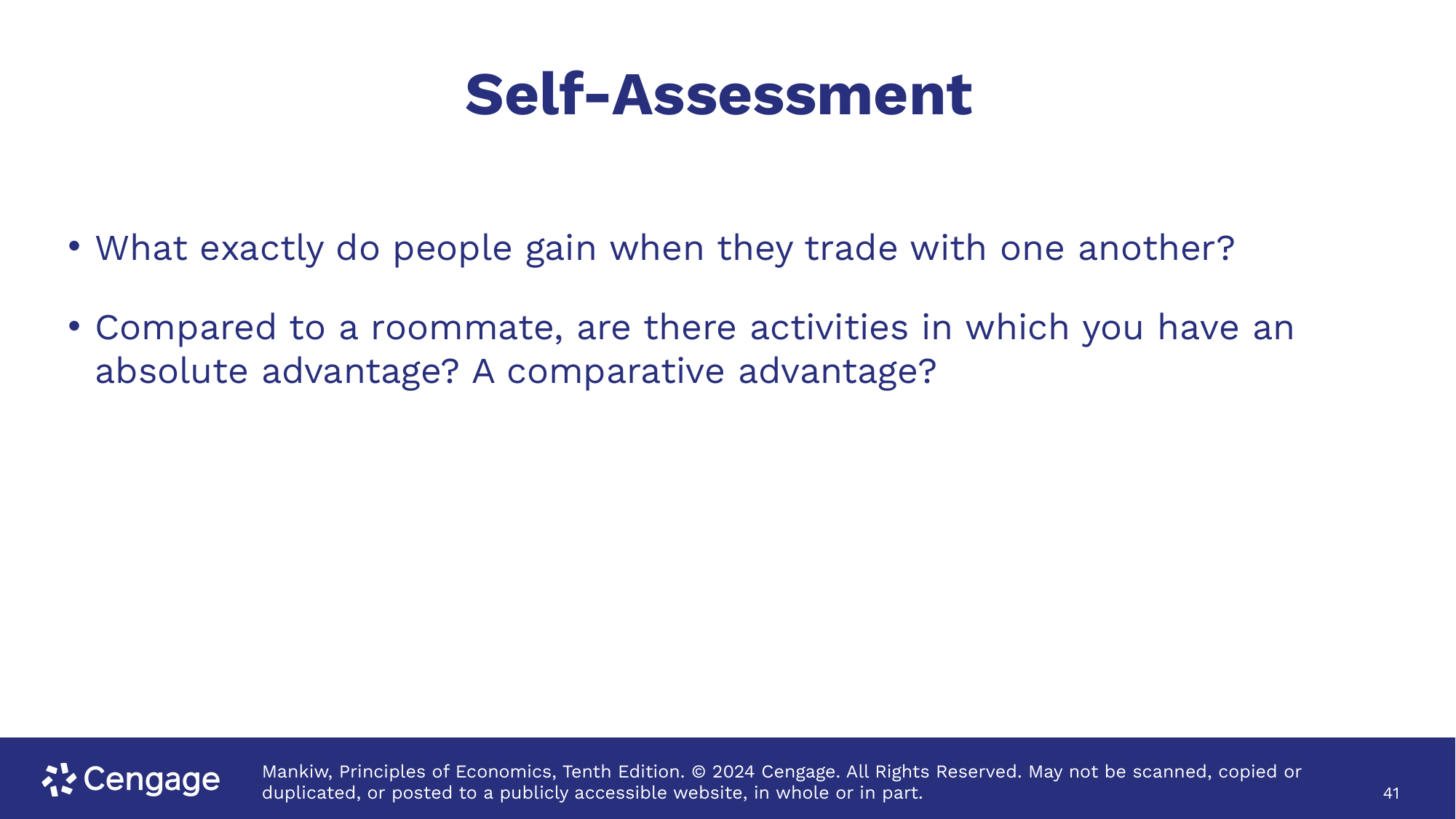

# Self-Assessment
What exactly do people gain when they trade with one another?
Compared to a roommate, are there activities in which you have an absolute advantage? A comparative advantage?